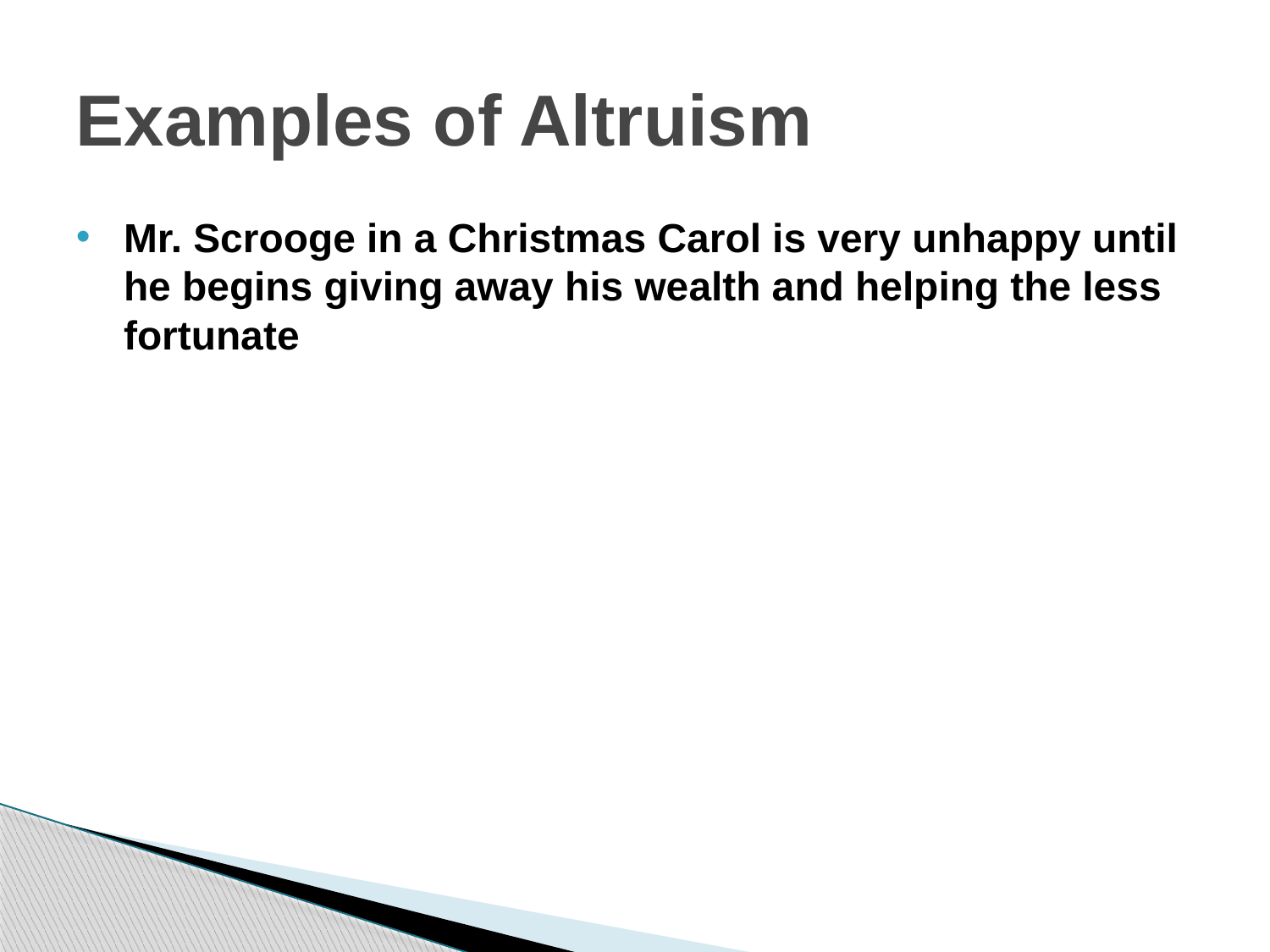

# Examples of Altruism
Mr. Scrooge in a Christmas Carol is very unhappy until he begins giving away his wealth and helping the less fortunate